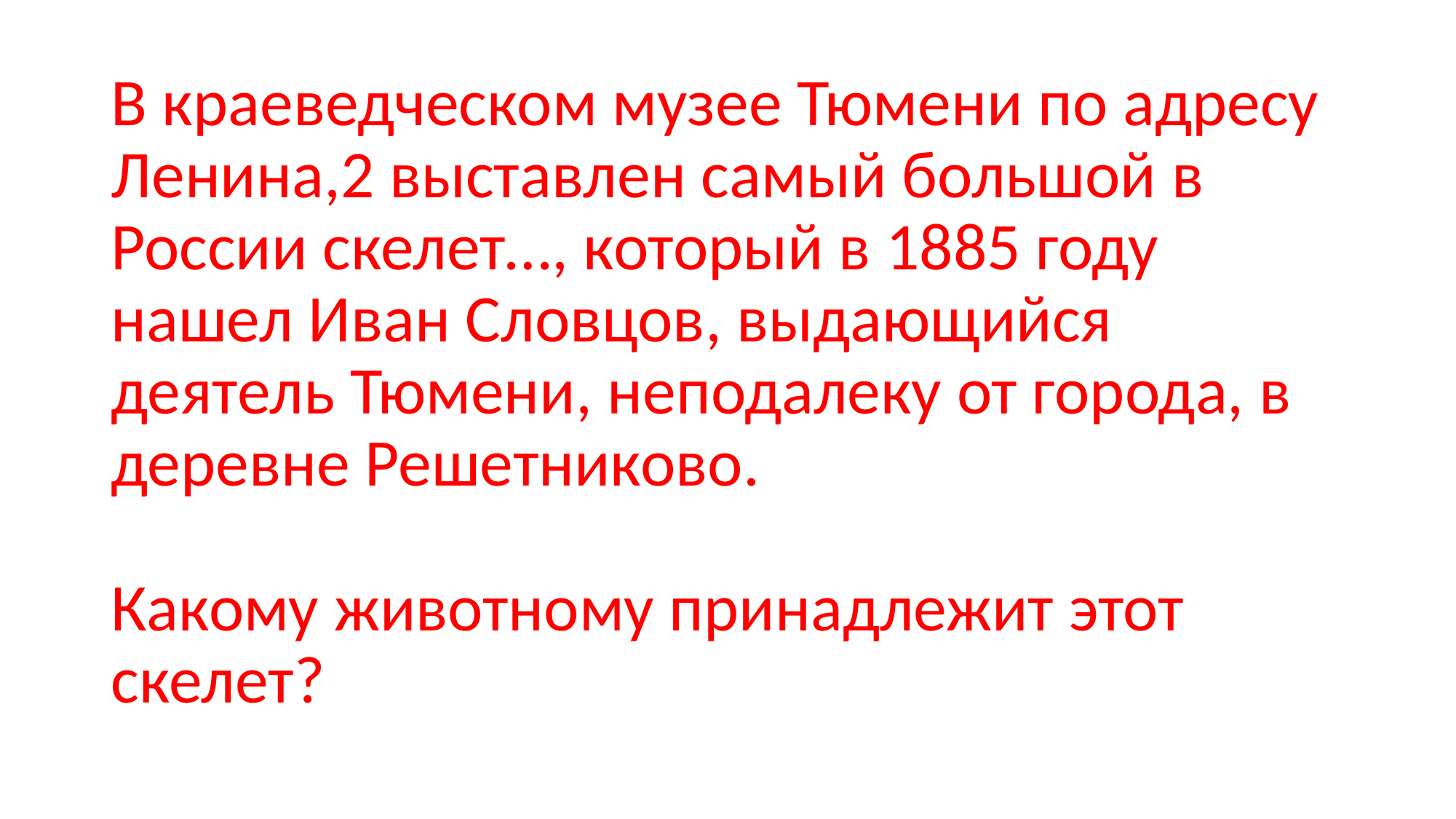

# В краеведческом музее Тюмени по адресу Ленина,2 выставлен самый большой в России скелет…, который в 1885 году нашел Иван Словцов, выдающийся деятель Тюмени, неподалеку от города, в деревне Решетниково. Какому животному принадлежит этот скелет?